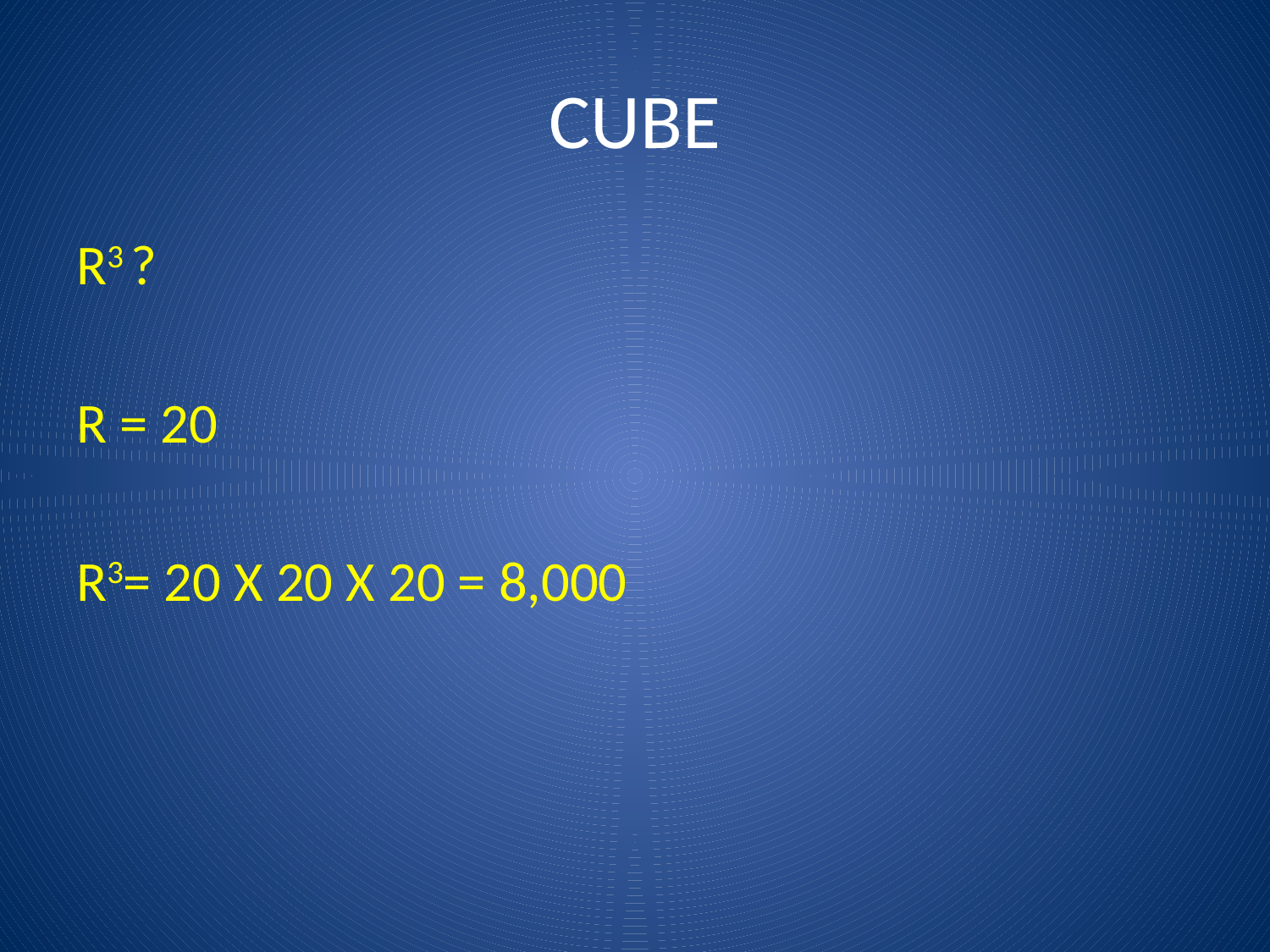

# CUBE
R3 ?

R = 20

R3= 20 X 20 X 20 = 8,000